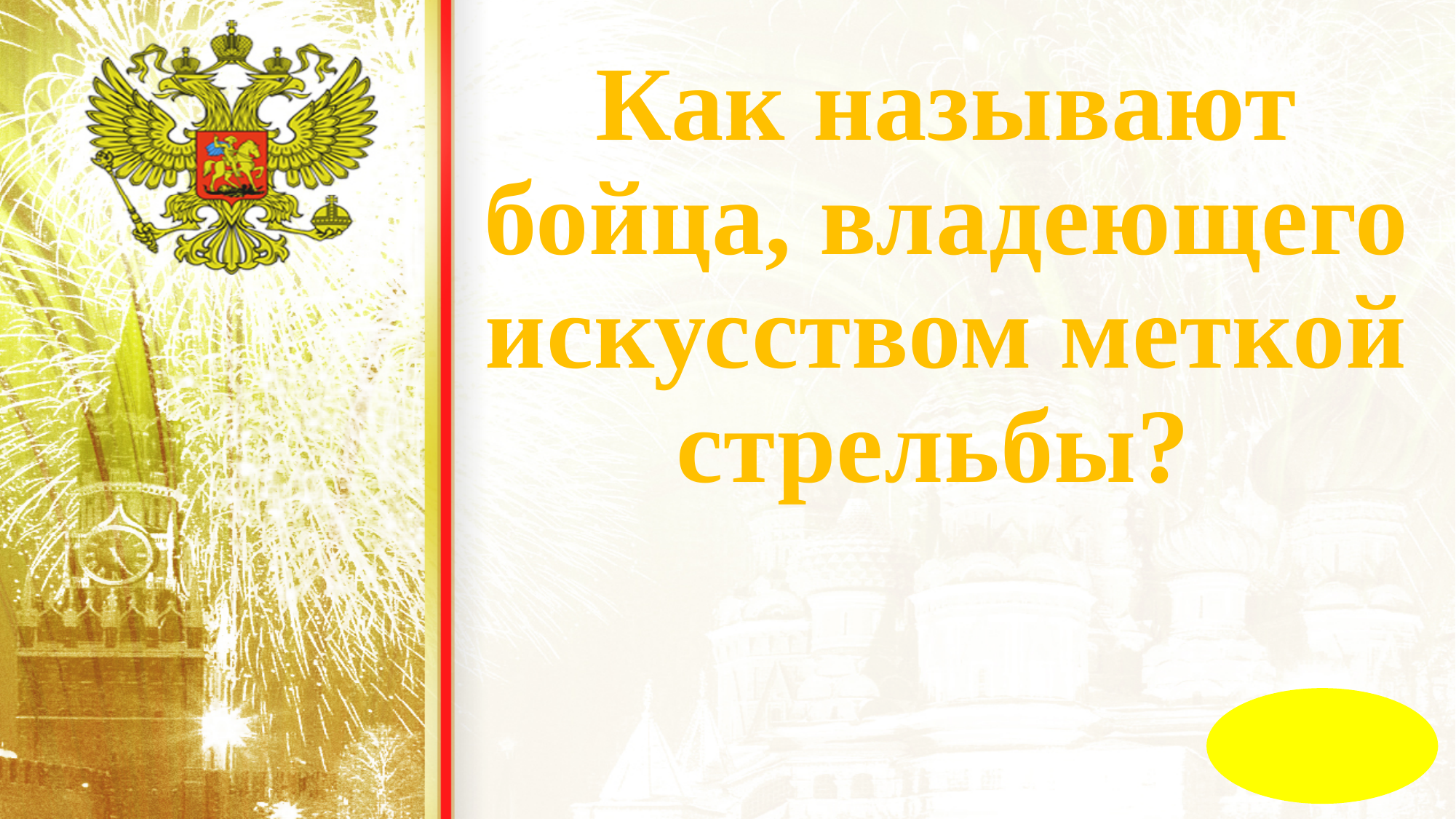

Как называют бойца, владеющего искусством меткой стрельбы?
#